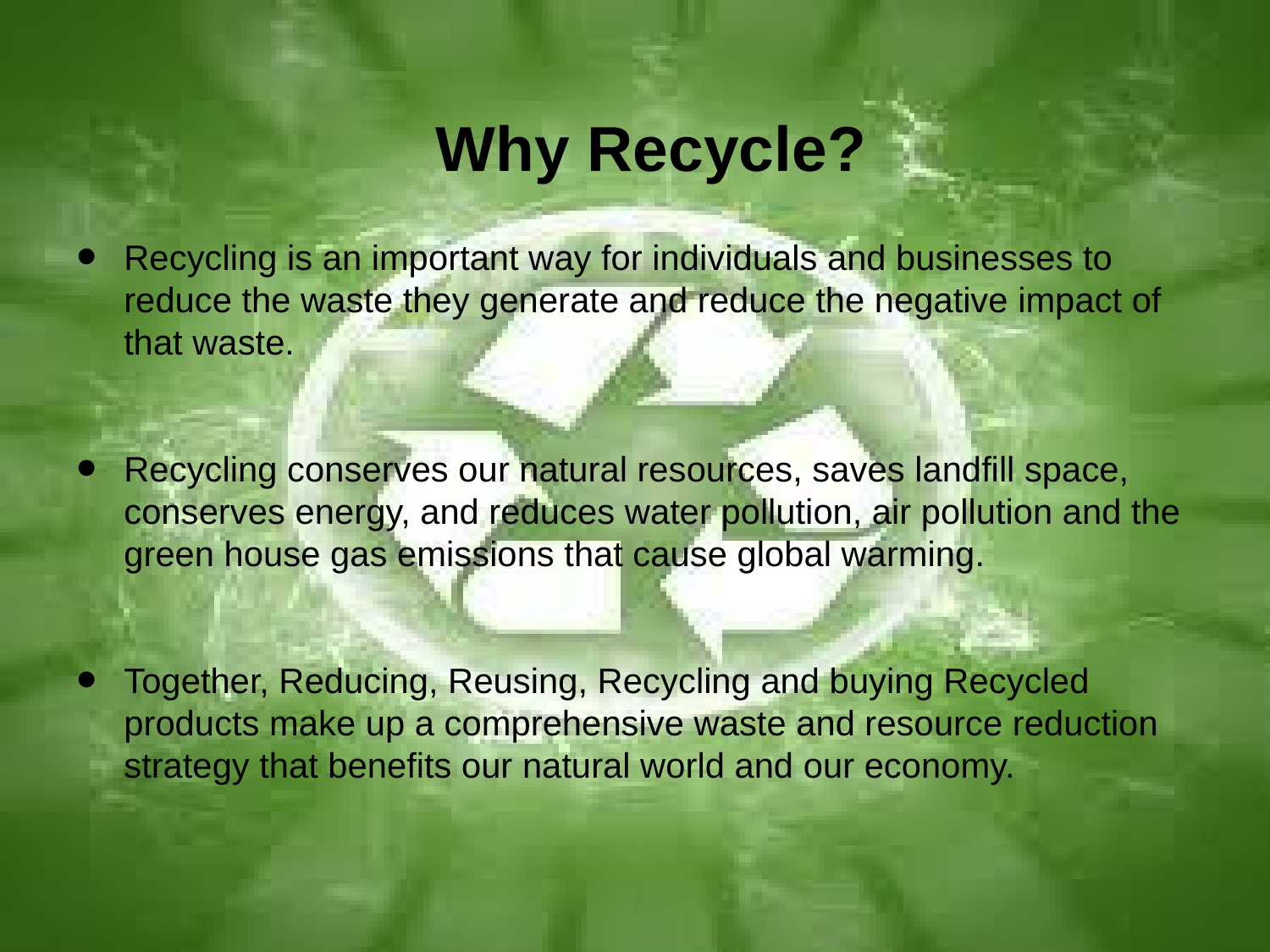

# Why Recycle?
Recycling is an important way for individuals and businesses to reduce the waste they generate and reduce the negative impact of that waste.

Recycling conserves our natural resources, saves landfill space, conserves energy, and reduces water pollution, air pollution and the green house gas emissions that cause global warming.

Together, Reducing, Reusing, Recycling and buying Recycled products make up a comprehensive waste and resource reduction strategy that benefits our natural world and our economy.